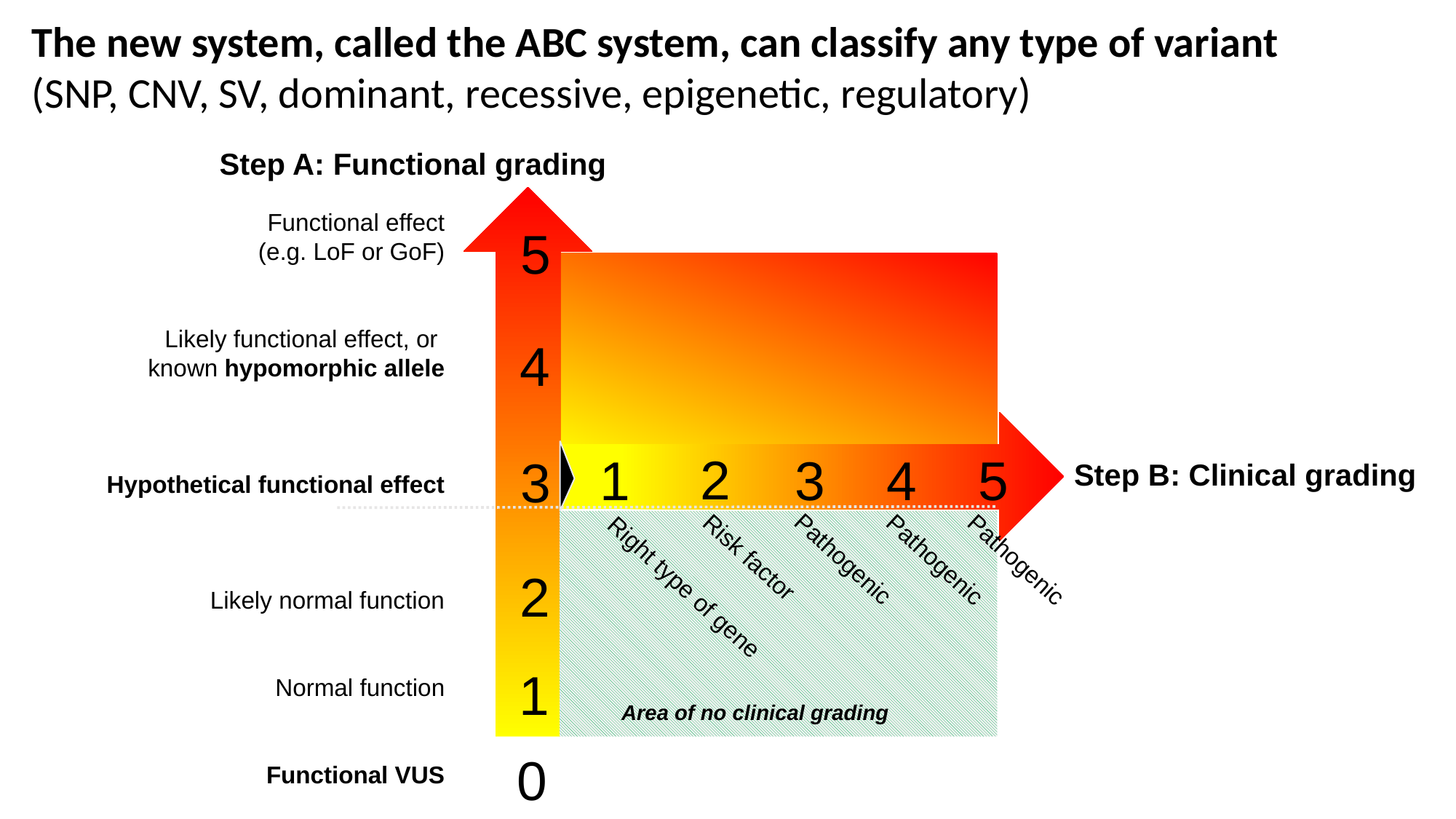

The new system, called the ABC system, can classify any type of variant
(SNP, CNV, SV, dominant, recessive, epigenetic, regulatory)
Step A: Functional grading

5

4

2
4
5
1
3
3

2
1
Functional effect
(e.g. LoF or GoF)

Likely functional effect, or
known hypomorphic allele

Hypothetical functional effect

Likely normal function

Normal function

Functional VUS

Step B: Clinical grading
Risk factor
Pathogenic
Pathogenic
Pathogenic
Right type of gene
Area of no clinical grading
0